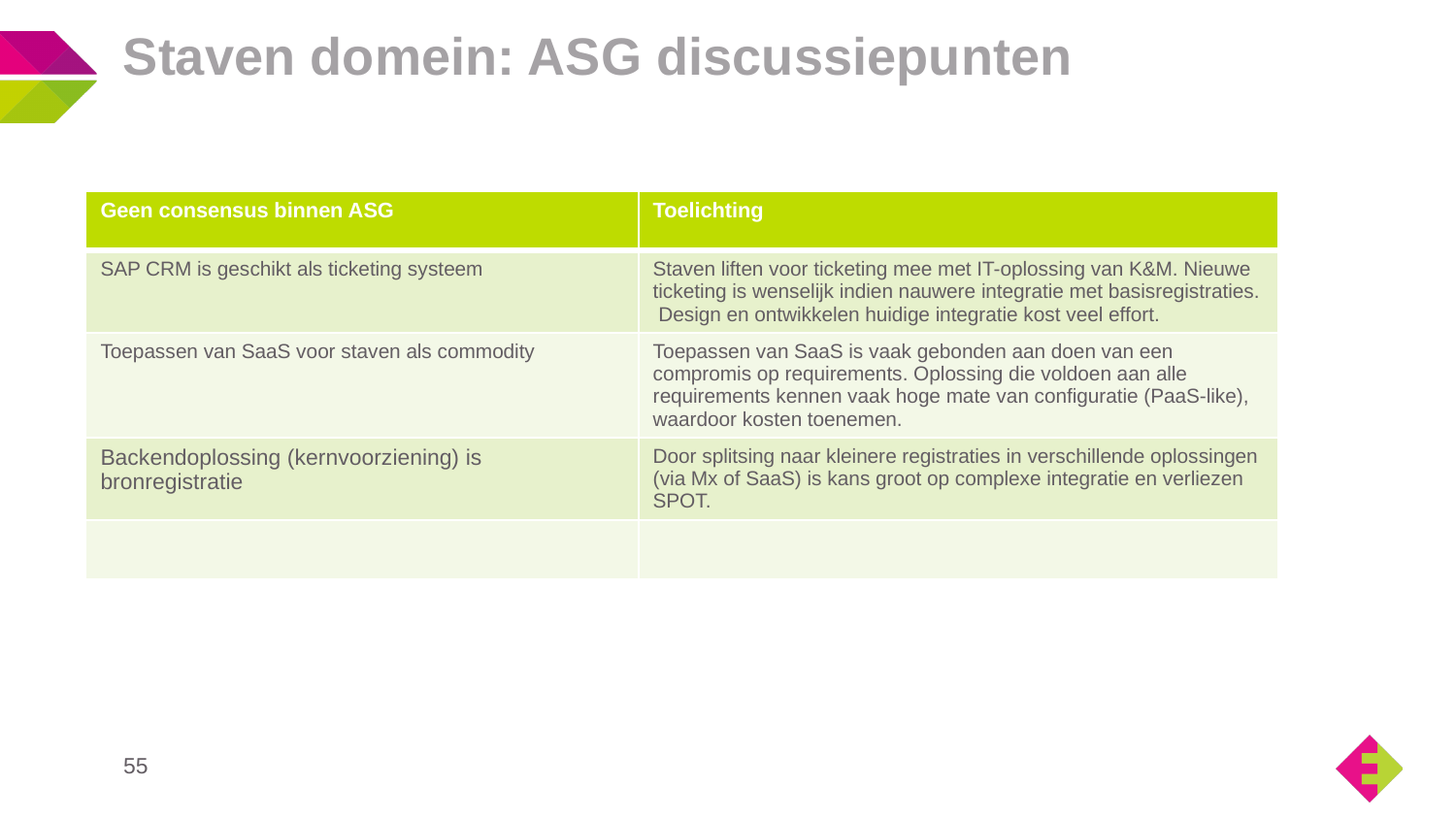

# Staven domein: ASG discussiepunten
| Geen consensus binnen ASG | Toelichting |
| --- | --- |
| SAP CRM is geschikt als ticketing systeem | Staven liften voor ticketing mee met IT-oplossing van K&M. Nieuwe ticketing is wenselijk indien nauwere integratie met basisregistraties. Design en ontwikkelen huidige integratie kost veel effort. |
| Toepassen van SaaS voor staven als commodity | Toepassen van SaaS is vaak gebonden aan doen van een compromis op requirements. Oplossing die voldoen aan alle requirements kennen vaak hoge mate van configuratie (PaaS-like), waardoor kosten toenemen. |
| Backendoplossing (kernvoorziening) is bronregistratie | Door splitsing naar kleinere registraties in verschillende oplossingen (via Mx of SaaS) is kans groot op complexe integratie en verliezen SPOT. |
|  |  |